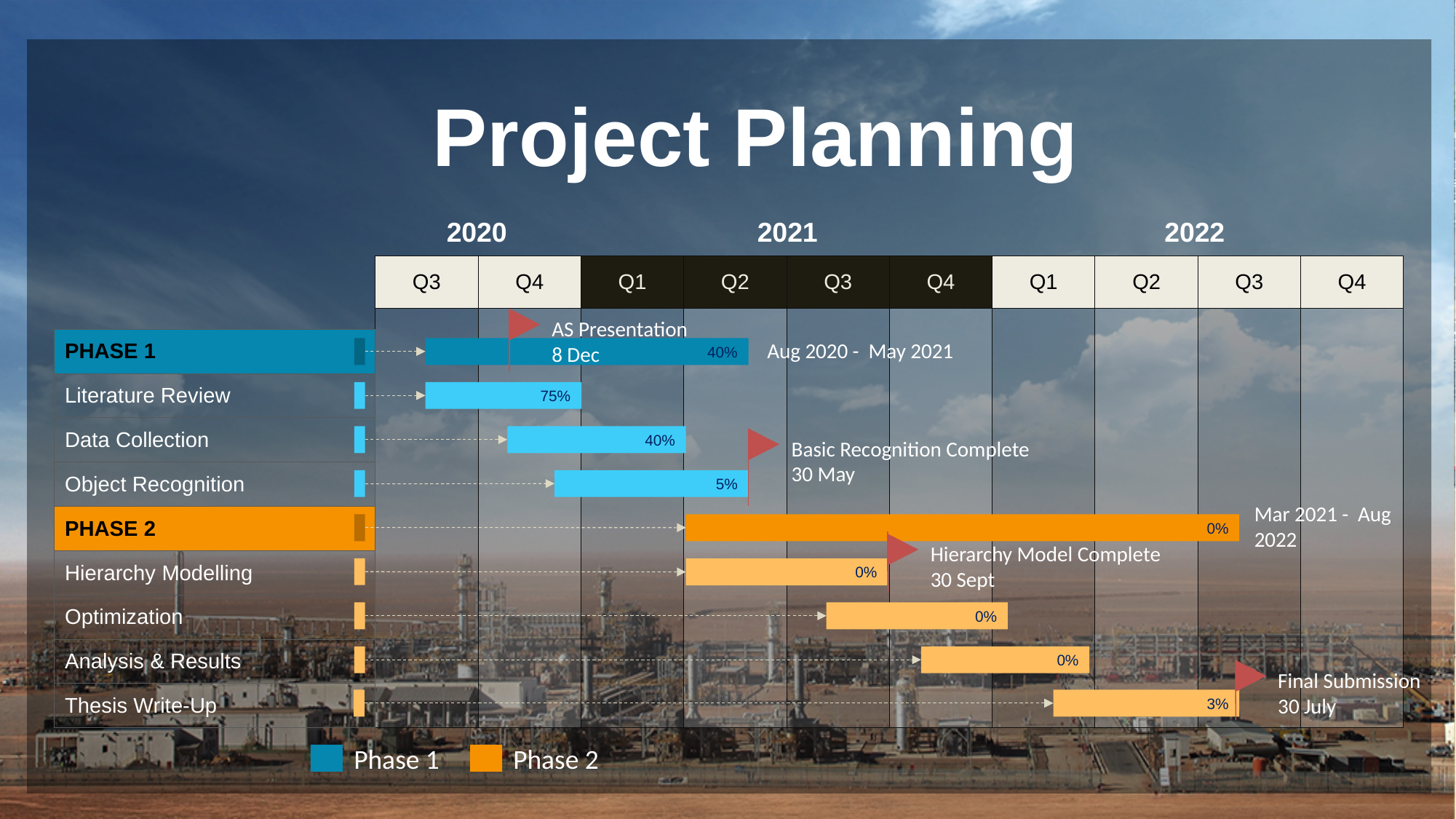

# Project Planning
2020
2022
2021
| Q3 | Q4 | Q1 | Q2 | Q3 | Q4 | Q1 | Q2 | Q3 | Q4 |
| --- | --- | --- | --- | --- | --- | --- | --- | --- | --- |
|  |  |  |  |  |  |  |  |  |  |

AS Presentation
8 Dec
| PHASE 1 |
| --- |
| Literature Review |
| Data Collection |
| Object Recognition |
| PHASE 2 |
| Hierarchy Modelling |
| Optimization |
| Analysis & Results |
| Thesis Write-Up |
Aug 2020 -  May 2021

40%

75%

40%

Basic Recognition Complete
30 May

5%
Mar 2021 -  Aug 2022

0%

Hierarchy Model Complete
30 Sept

0%

0%

0%

Final Submission
30 July

3%
Phase 1

Phase 2